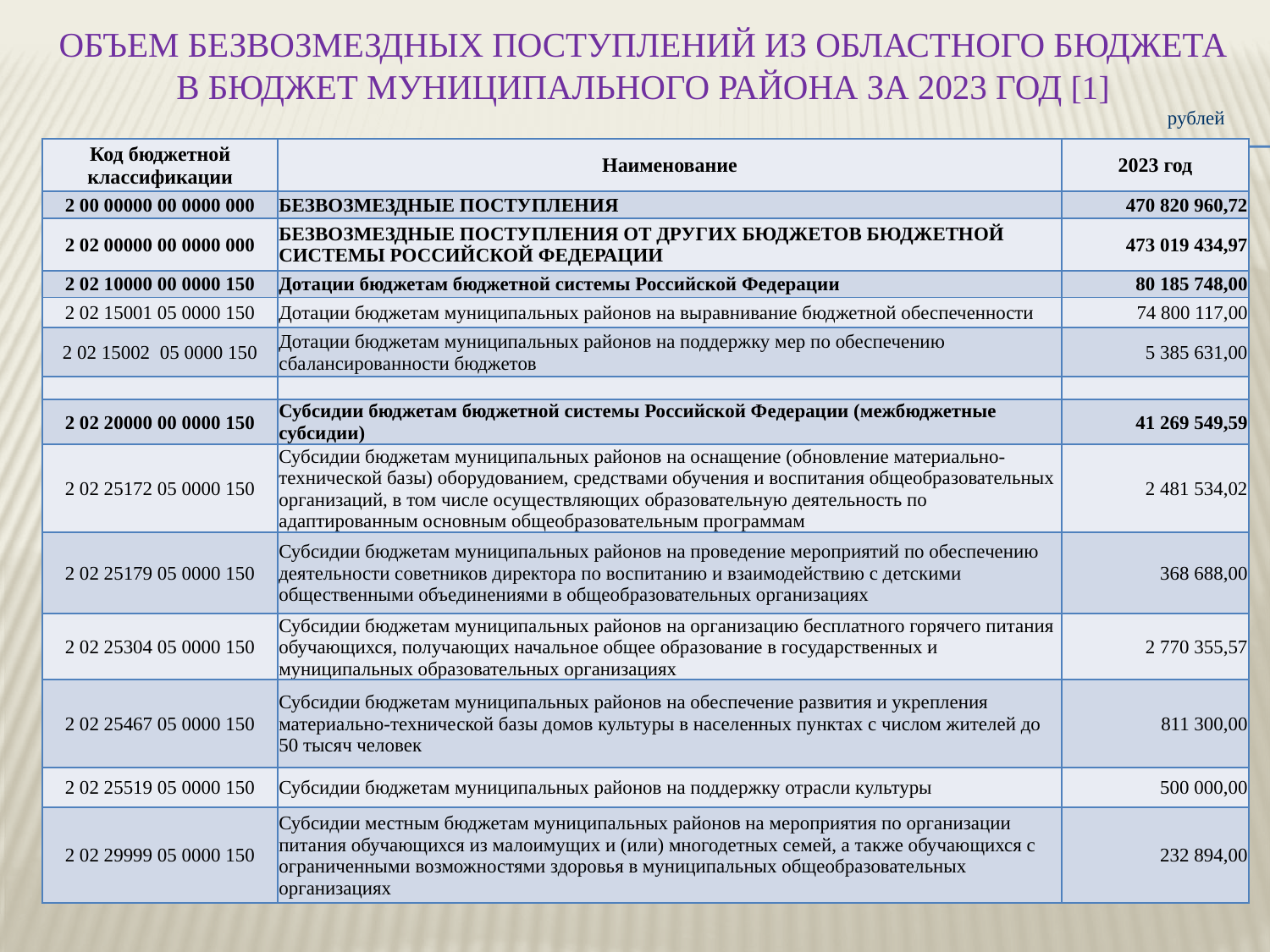

# ОБЪЕМ БЕЗВОЗМЕЗДНЫХ ПОСТУПЛЕНИЙ ИЗ ОБЛАСТНОГО БЮДЖЕТА В БЮДЖЕТ МУНИЦИПАЛЬНОГО РАЙОНА ЗА 2023 ГОД [1]
рублей
| Код бюджетной классификации | Наименование | 2023 год |
| --- | --- | --- |
| 2 00 00000 00 0000 000 | БЕЗВОЗМЕЗДНЫЕ ПОСТУПЛЕНИЯ | 470 820 960,72 |
| 2 02 00000 00 0000 000 | БЕЗВОЗМЕЗДНЫЕ ПОСТУПЛЕНИЯ ОТ ДРУГИХ БЮДЖЕТОВ БЮДЖЕТНОЙ СИСТЕМЫ РОССИЙСКОЙ ФЕДЕРАЦИИ | 473 019 434,97 |
| 2 02 10000 00 0000 150 | Дотации бюджетам бюджетной системы Российской Федерации | 80 185 748,00 |
| 2 02 15001 05 0000 150 | Дотации бюджетам муниципальных районов на выравнивание бюджетной обеспеченности | 74 800 117,00 |
| 2 02 15002 05 0000 150 | Дотации бюджетам муниципальных районов на поддержку мер по обеспечению сбалансированности бюджетов | 5 385 631,00 |
|  |  |  |
| 2 02 20000 00 0000 150 | Субсидии бюджетам бюджетной системы Российской Федерации (межбюджетные субсидии) | 41 269 549,59 |
| 2 02 25172 05 0000 150 | Субсидии бюджетам муниципальных районов на оснащение (обновление материально-технической базы) оборудованием, средствами обучения и воспитания общеобразовательных организаций, в том числе осуществляющих образовательную деятельность по адаптированным основным общеобразовательным программам | 2 481 534,02 |
| 2 02 25179 05 0000 150 | Субсидии бюджетам муниципальных районов на проведение мероприятий по обеспечению деятельности советников директора по воспитанию и взаимодействию с детскими общественными объединениями в общеобразовательных организациях | 368 688,00 |
| 2 02 25304 05 0000 150 | Субсидии бюджетам муниципальных районов на организацию бесплатного горячего питания обучающихся, получающих начальное общее образование в государственных и муниципальных образовательных организациях | 2 770 355,57 |
| 2 02 25467 05 0000 150 | Субсидии бюджетам муниципальных районов на обеспечение развития и укрепления материально-технической базы домов культуры в населенных пунктах с числом жителей до 50 тысяч человек | 811 300,00 |
| 2 02 25519 05 0000 150 | Субсидии бюджетам муниципальных районов на поддержку отрасли культуры | 500 000,00 |
| 2 02 29999 05 0000 150 | Субсидии местным бюджетам муниципальных районов на мероприятия по организации питания обучающихся из малоимущих и (или) многодетных семей, а также обучающихся с ограниченными возможностями здоровья в муниципальных общеобразовательных организациях | 232 894,00 |